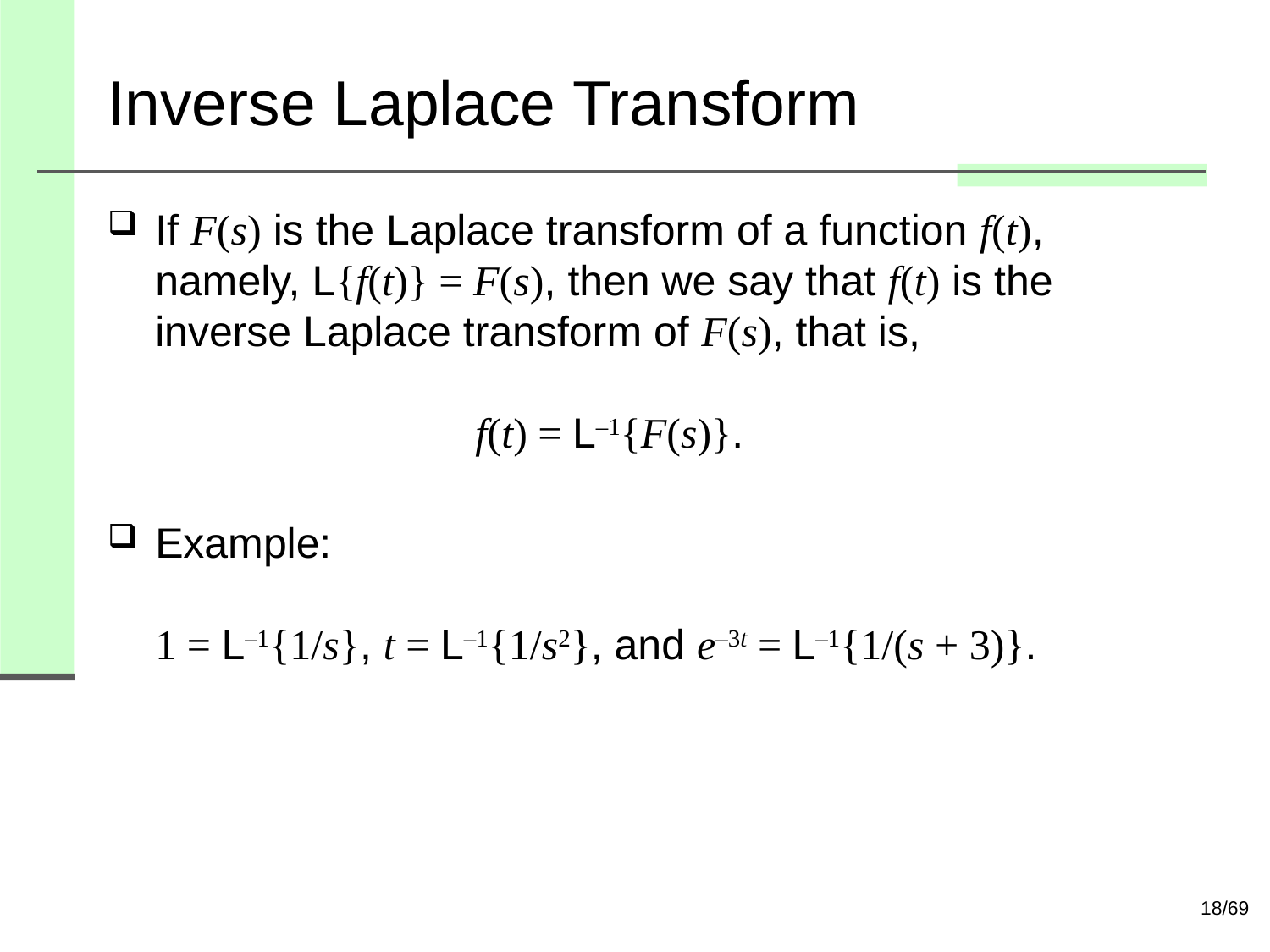

# Inverse Laplace Transform
If F(s) is the Laplace transform of a function f(t), namely, L{f(t)} = F(s), then we say that f(t) is the inverse Laplace transform of F(s), that is,
                           f(t) = L–1{F(s)}.
Example:
1 = L–1{1/s}, t = L–1{1/s2}, and e–3t = L–1{1/(s + 3)}.
18